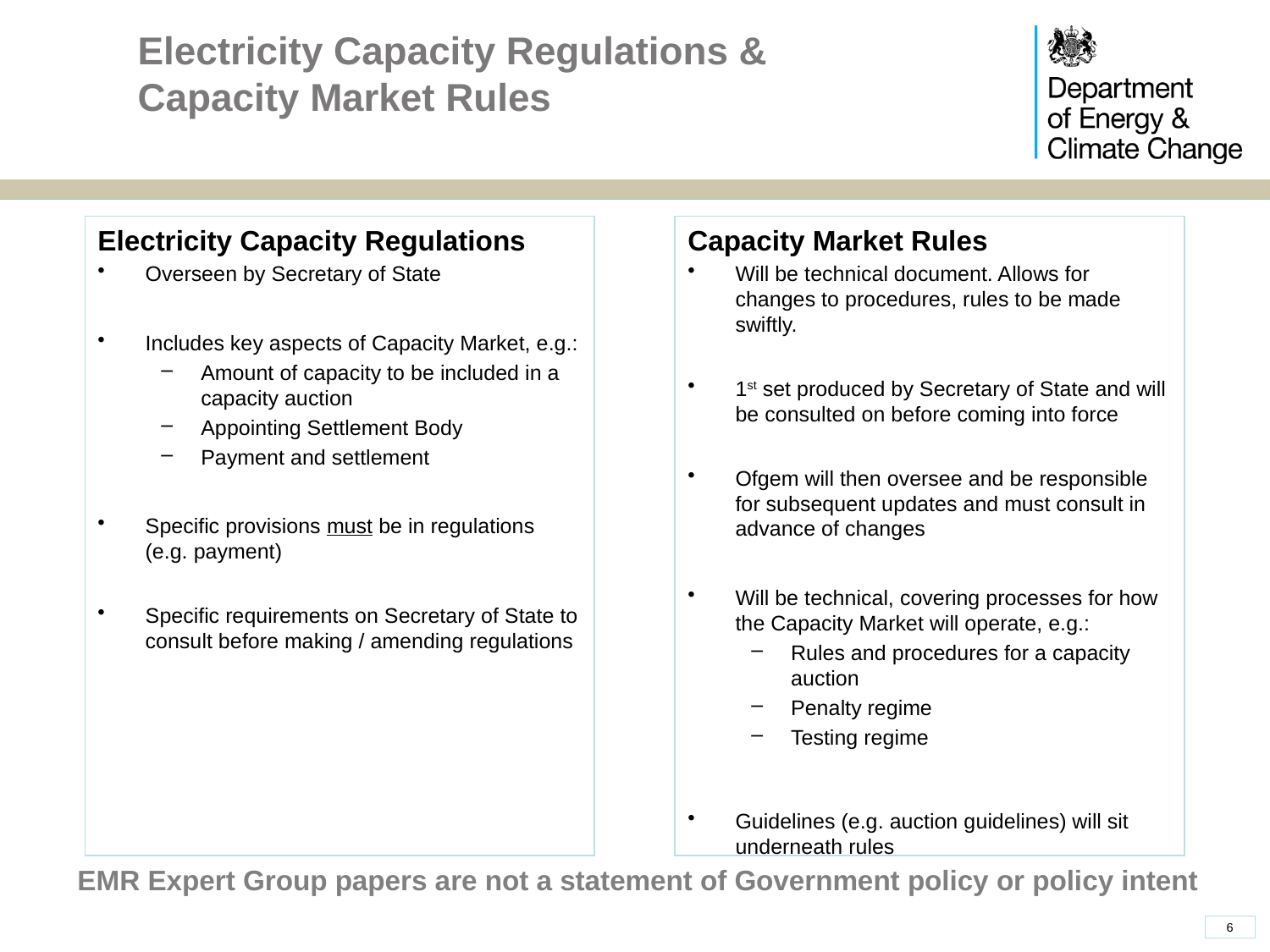

# Electricity Capacity Regulations & Capacity Market Rules
Electricity Capacity Regulations
Overseen by Secretary of State

Includes key aspects of Capacity Market, e.g.:
Amount of capacity to be included in a capacity auction
Appointing Settlement Body
Payment and settlement

Specific provisions must be in regulations (e.g. payment)

Specific requirements on Secretary of State to consult before making / amending regulations

Capacity Market Rules
Will be technical document. Allows for changes to procedures, rules to be made swiftly.

1st set produced by Secretary of State and will be consulted on before coming into force

Ofgem will then oversee and be responsible for subsequent updates and must consult in advance of changes

Will be technical, covering processes for how the Capacity Market will operate, e.g.:
Rules and procedures for a capacity auction
Penalty regime
Testing regime

Guidelines (e.g. auction guidelines) will sit underneath rules
EMR Expert Group papers are not a statement of Government policy or policy intent

6